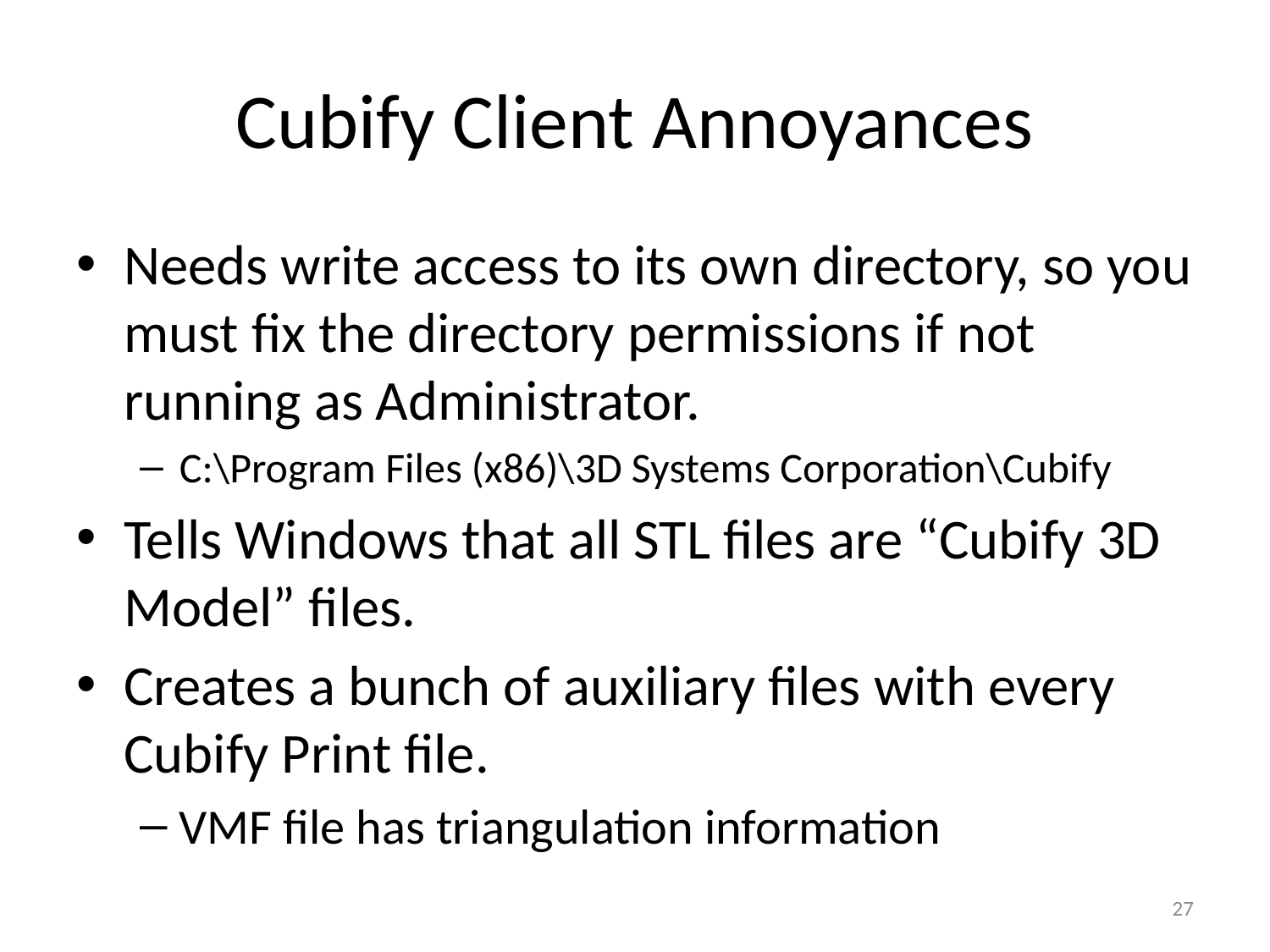

# Cubify Client Annoyances
Needs write access to its own directory, so you must fix the directory permissions if not running as Administrator.
C:\Program Files (x86)\3D Systems Corporation\Cubify
Tells Windows that all STL files are “Cubify 3D Model” files.
Creates a bunch of auxiliary files with every Cubify Print file.
VMF file has triangulation information

27